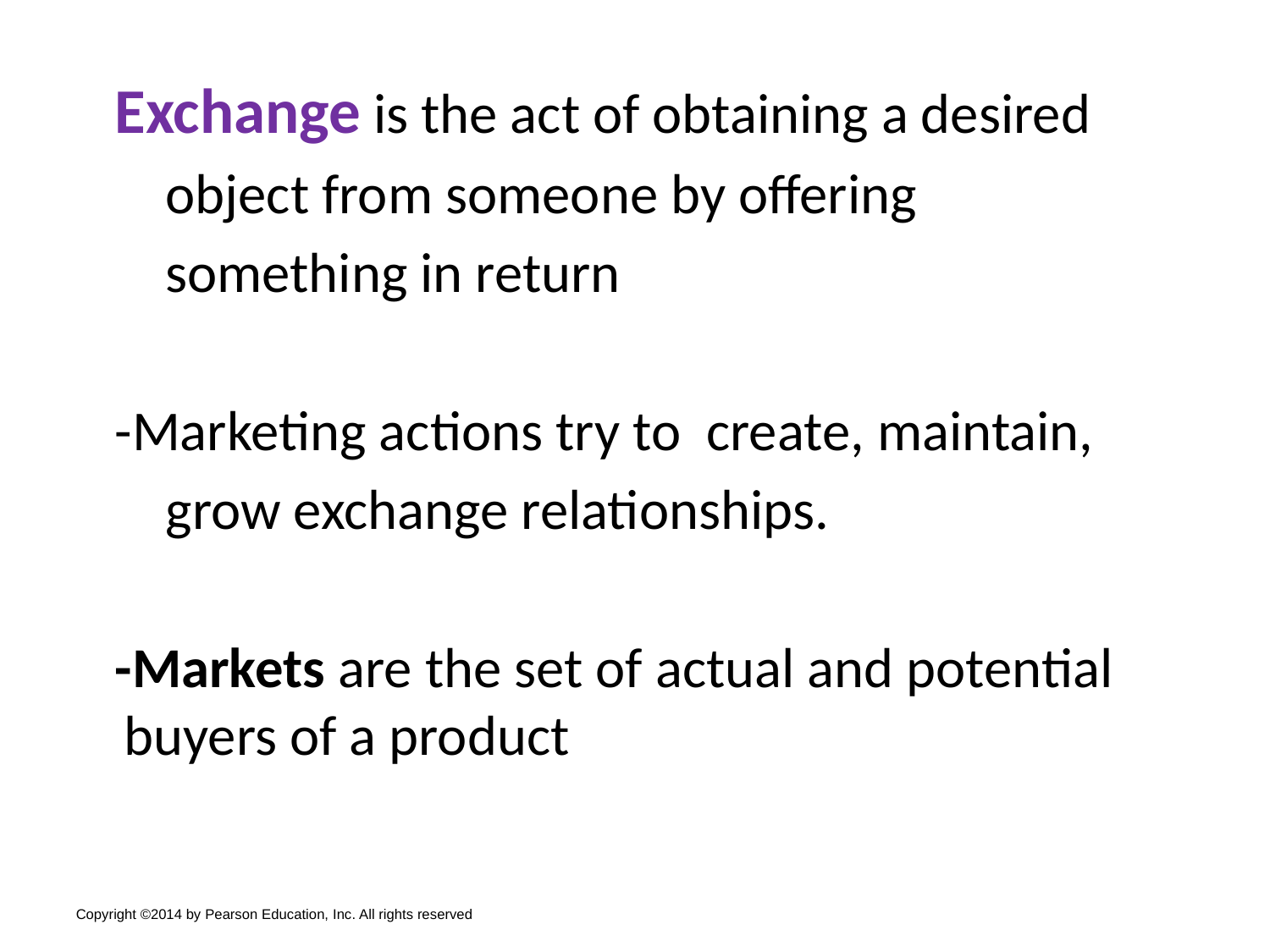

#
Exchange is the act of obtaining a desired
    object from someone by offering
    something in return

-Marketing actions try to  create, maintain,
    grow exchange relationships.

-Markets are the set of actual and potential buyers of a product

Copyright ©2014 by Pearson Education, Inc. All rights reserved